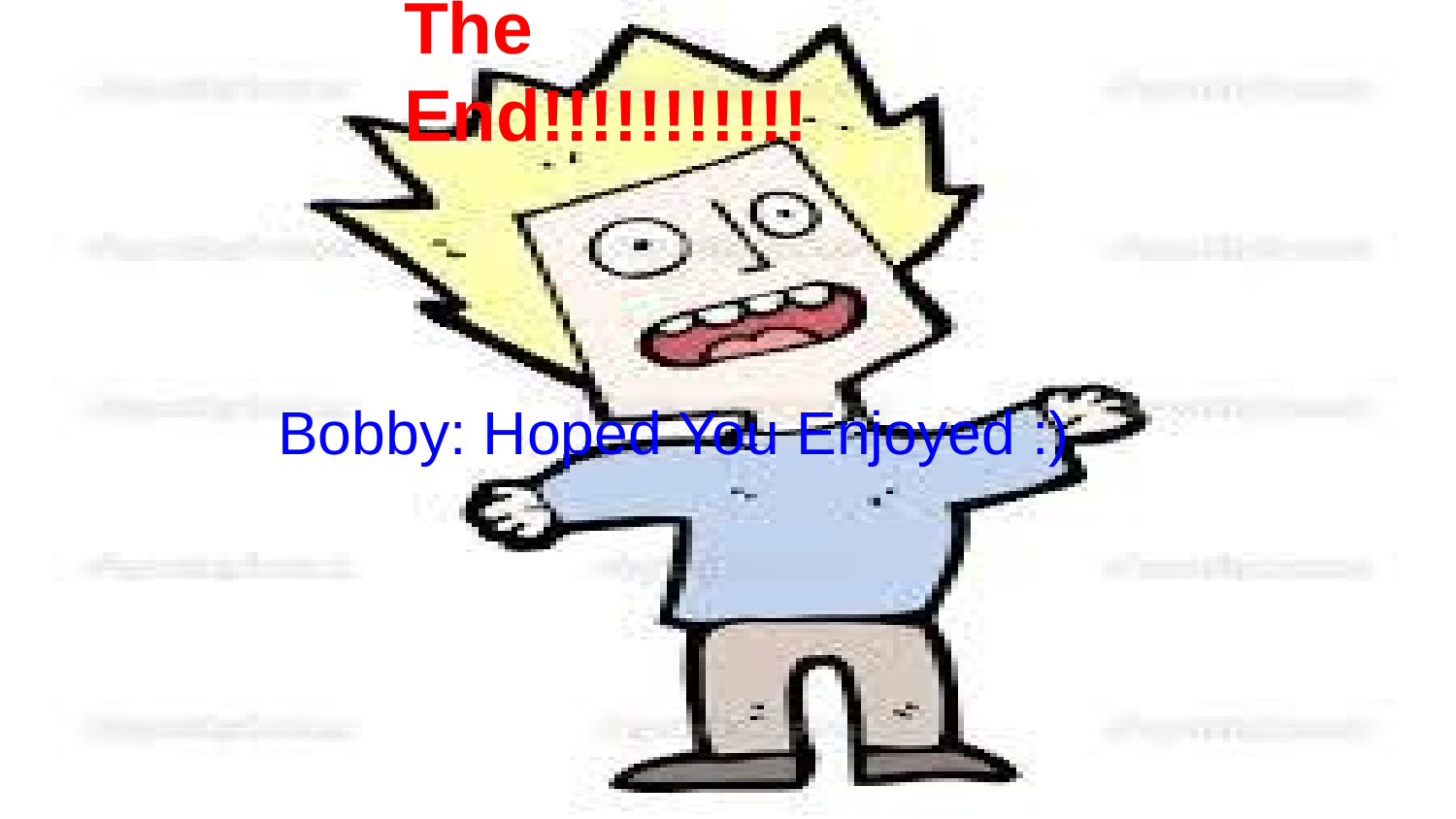

# The End!!!!!!!!!!!
 Bobby: Hoped You Enjoyed :)